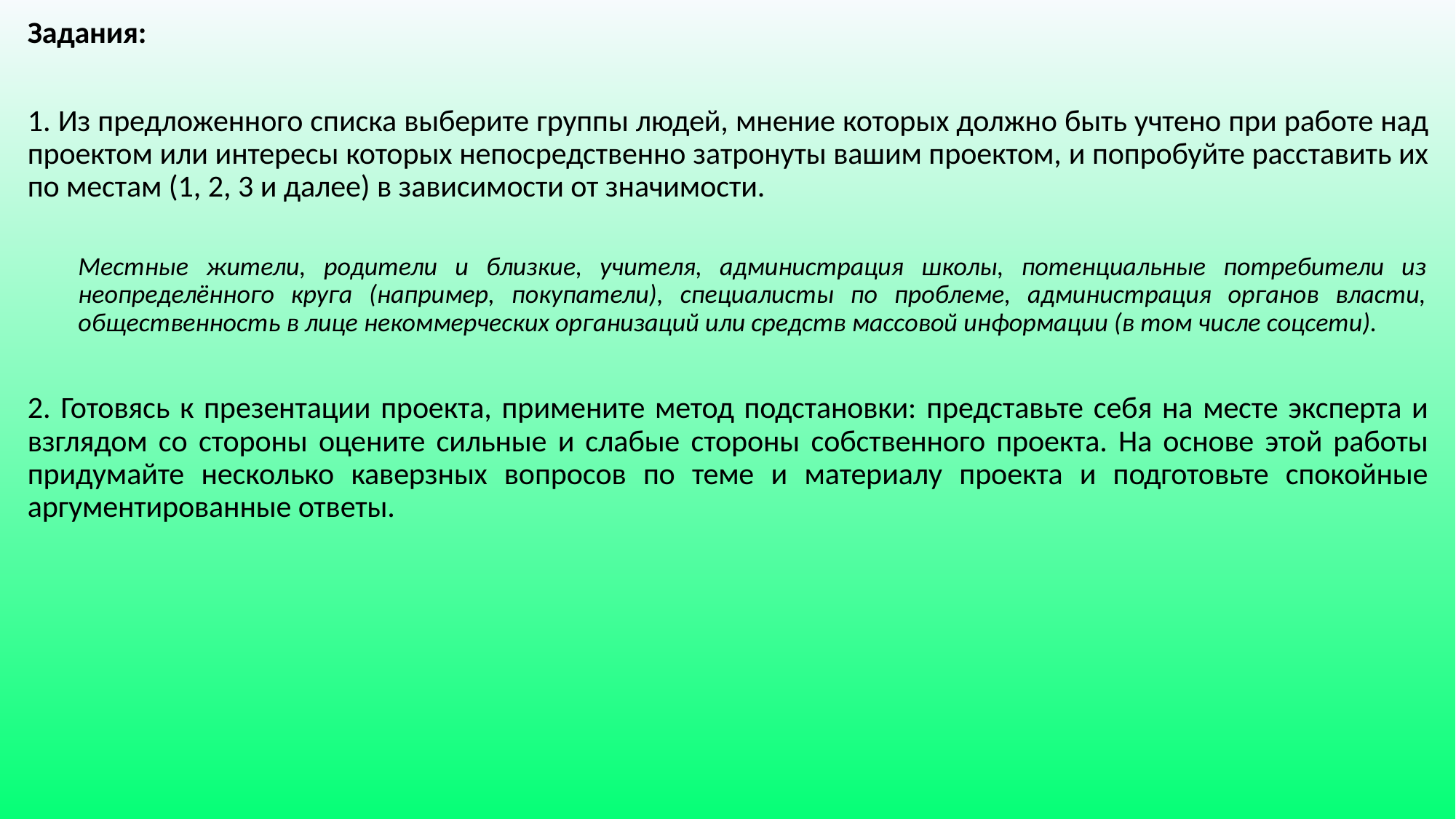

Задания:

1. Из предложенного списка выберите группы людей, мнение которых должно быть учтено при работе над проектом или интересы которых непосредственно затронуты вашим проектом, и попробуйте расставить их по местам (1, 2, 3 и далее) в зависимости от значимости.

Местные жители, родители и близкие, учителя, администрация школы, потенциальные потребители из неопределённого круга (например, покупатели), специалисты по проблеме, администрация органов власти, общественность в лице некоммерческих организаций или средств массовой информации (в том числе соцсети).

2. Готовясь к презентации проекта, примените метод подстановки: представьте себя на месте эксперта и взглядом со стороны оцените сильные и слабые стороны собственного проекта. На основе этой работы придумайте несколько каверзных вопросов по теме и материалу проекта и подготовьте спокойные аргументированные ответы.